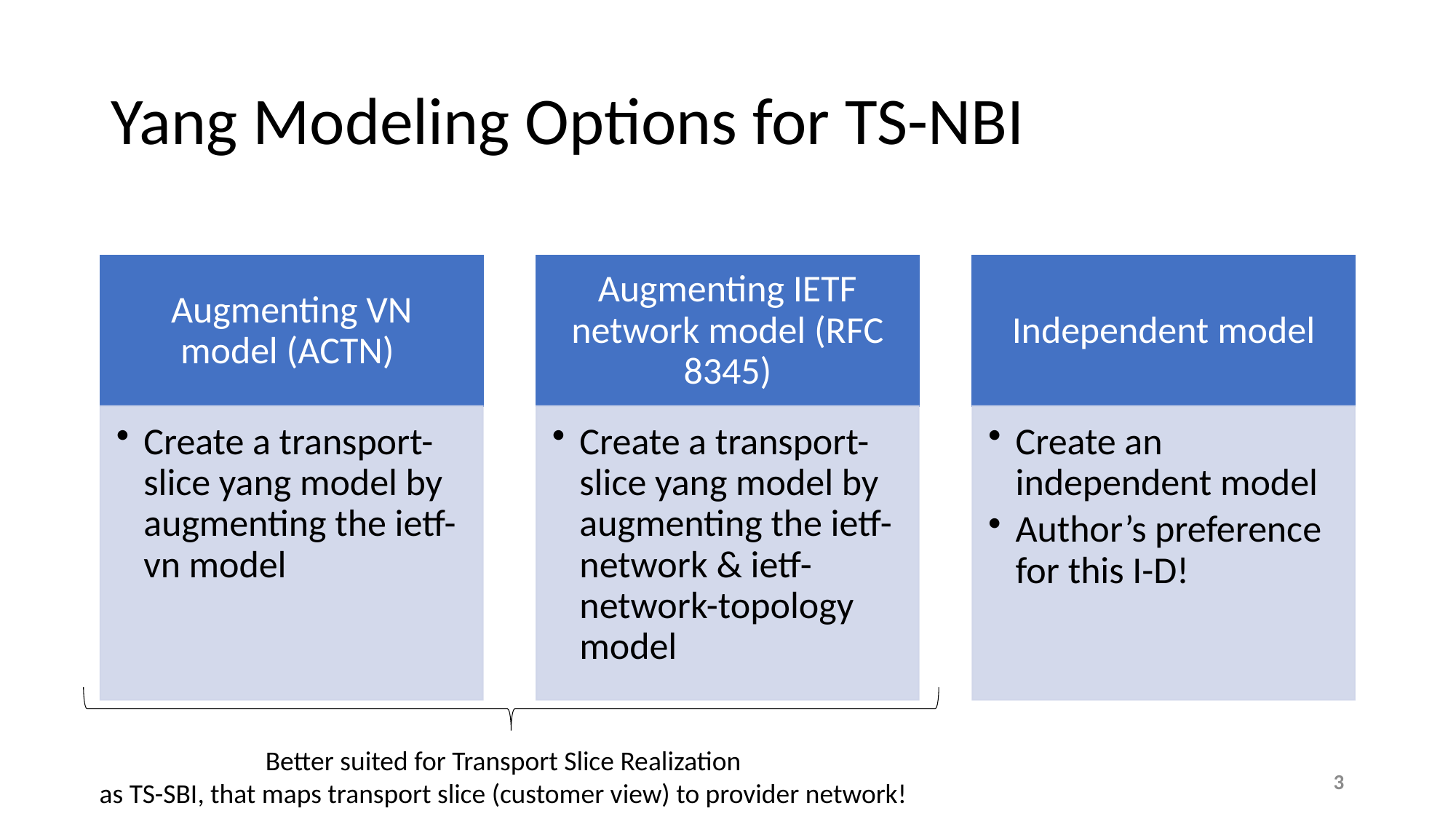

# Yang Modeling Options for TS-NBI
Augmenting VN model (ACTN)
Create a transport-slice yang model by augmenting the ietf-vn model
Augmenting IETF network model (RFC 8345)
Create a transport-slice yang model by augmenting the ietf-network & ietf-network-topology model
Independent model
Create an independent model
Author’s preference for this I-D!

Better suited for Transport Slice Realization
as TS-SBI, that maps transport slice (customer view) to provider network!
3